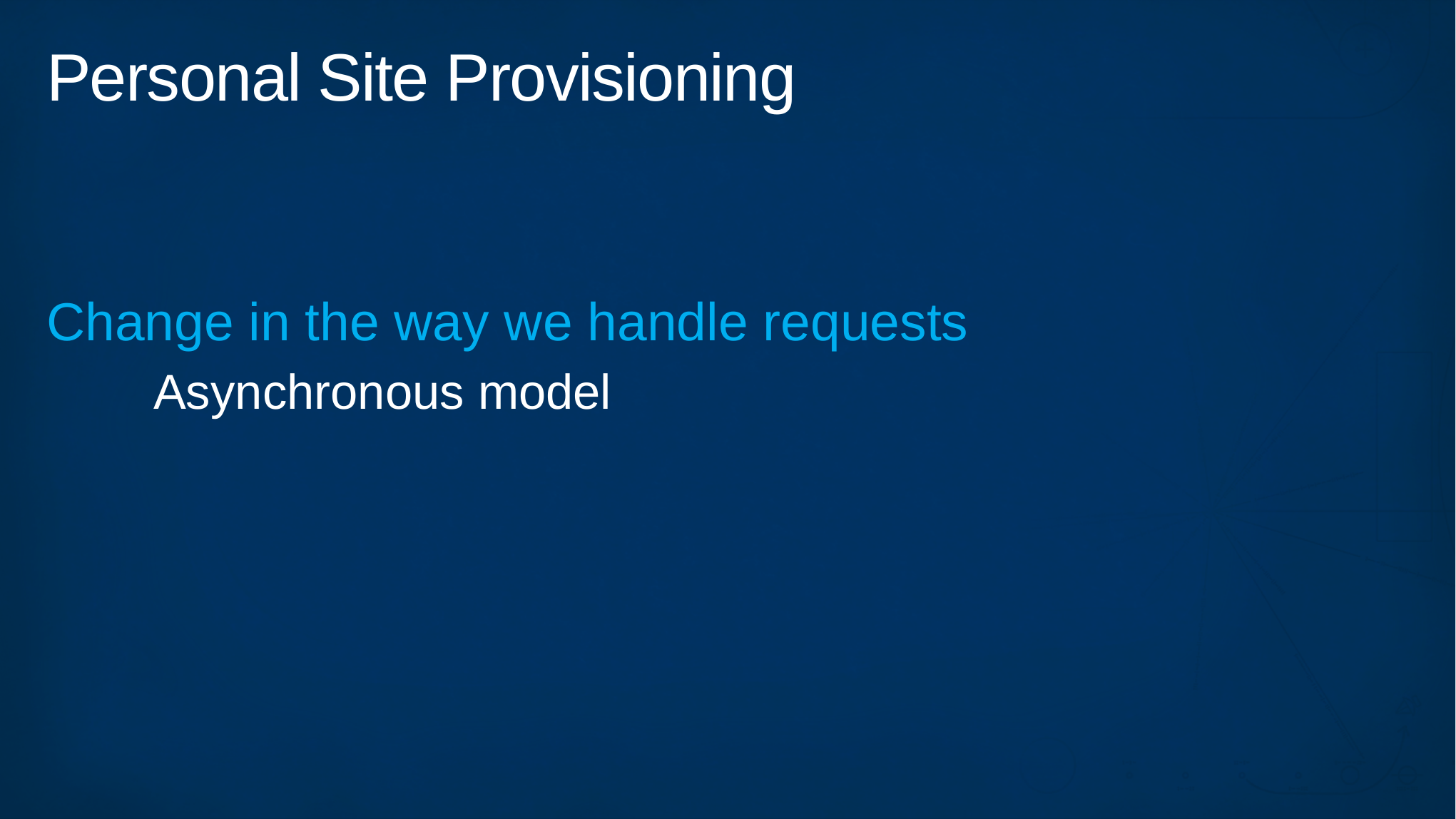

# Personal Site Provisioning

Change in the way we handle requests
	Asynchronous model